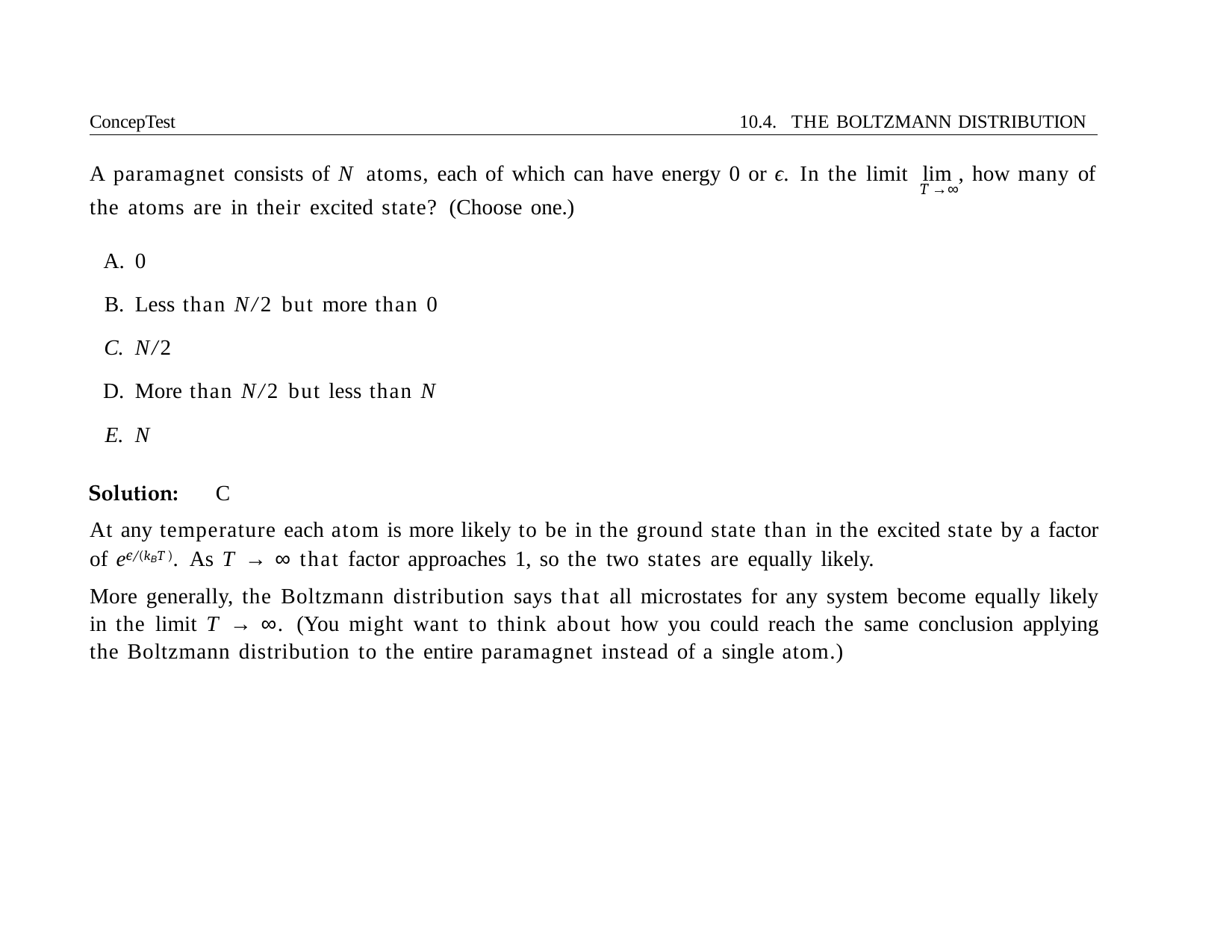

ConcepTest	10.4.  THE BOLTZMANN DISTRIBUTION

A paramagnet consists of N atoms, each of which can have energy 0 or ϵ. In the limit  lim , how many of
T →∞
the atoms are in their excited state? (Choose one.)

0
Less than N/2 but more than 0
N/2
More than N/2 but less than N
N

Solution:	C
At any temperature each atom is more likely to be in the ground state than in the excited state by a factor of eϵ/(kBT ). As T → ∞ that factor approaches 1, so the two states are equally likely.
More generally, the Boltzmann distribution says that all microstates for any system become equally likely in the limit T → ∞. (You might want to think about how you could reach the same conclusion applying the Boltzmann distribution to the entire paramagnet instead of a single atom.)